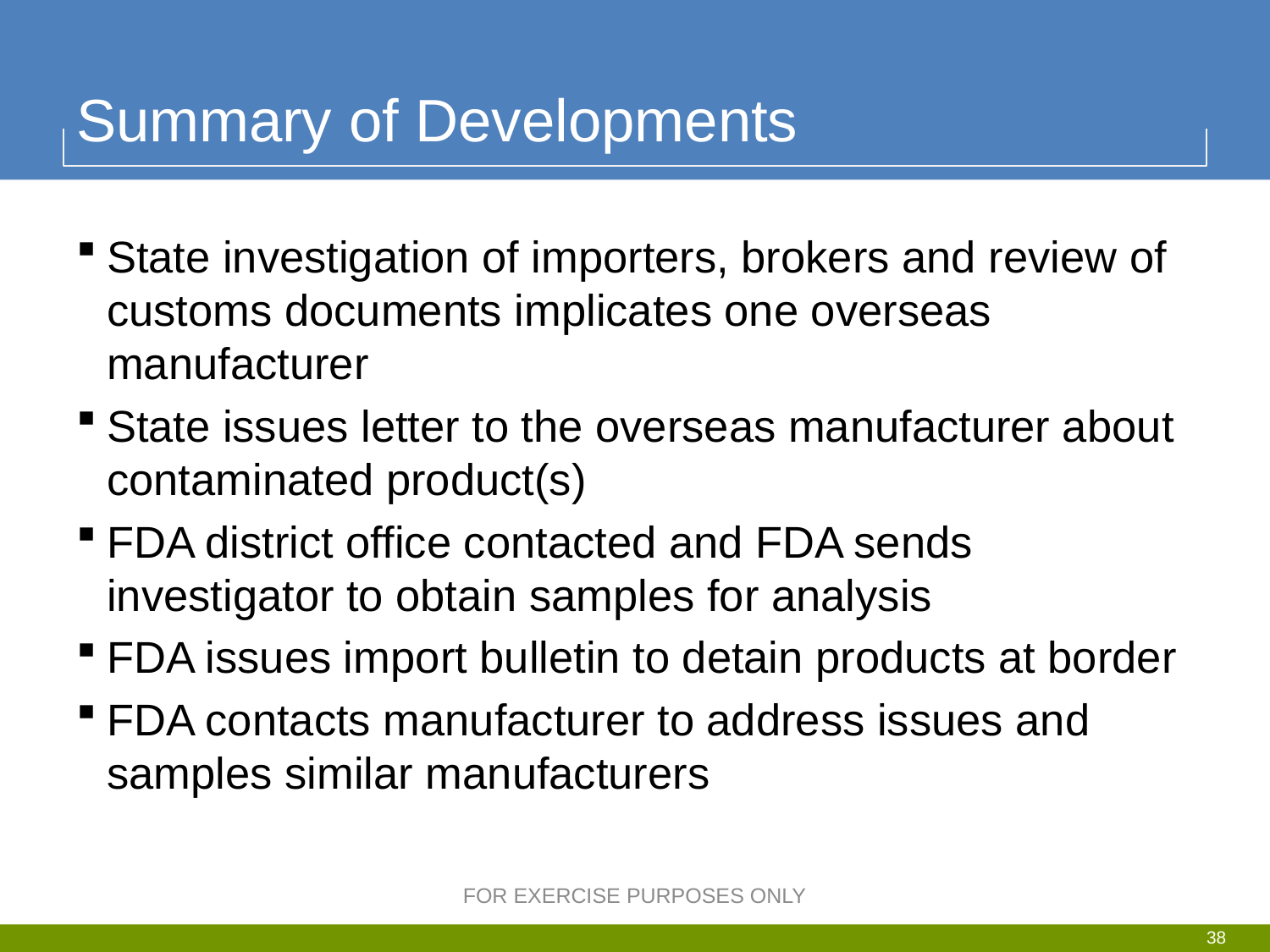

# Summary of Developments
State investigation of importers, brokers and review of customs documents implicates one overseas manufacturer
State issues letter to the overseas manufacturer about contaminated product(s)
FDA district office contacted and FDA sends investigator to obtain samples for analysis
FDA issues import bulletin to detain products at border
FDA contacts manufacturer to address issues and samples similar manufacturers
FOR EXERCISE PURPOSES ONLY